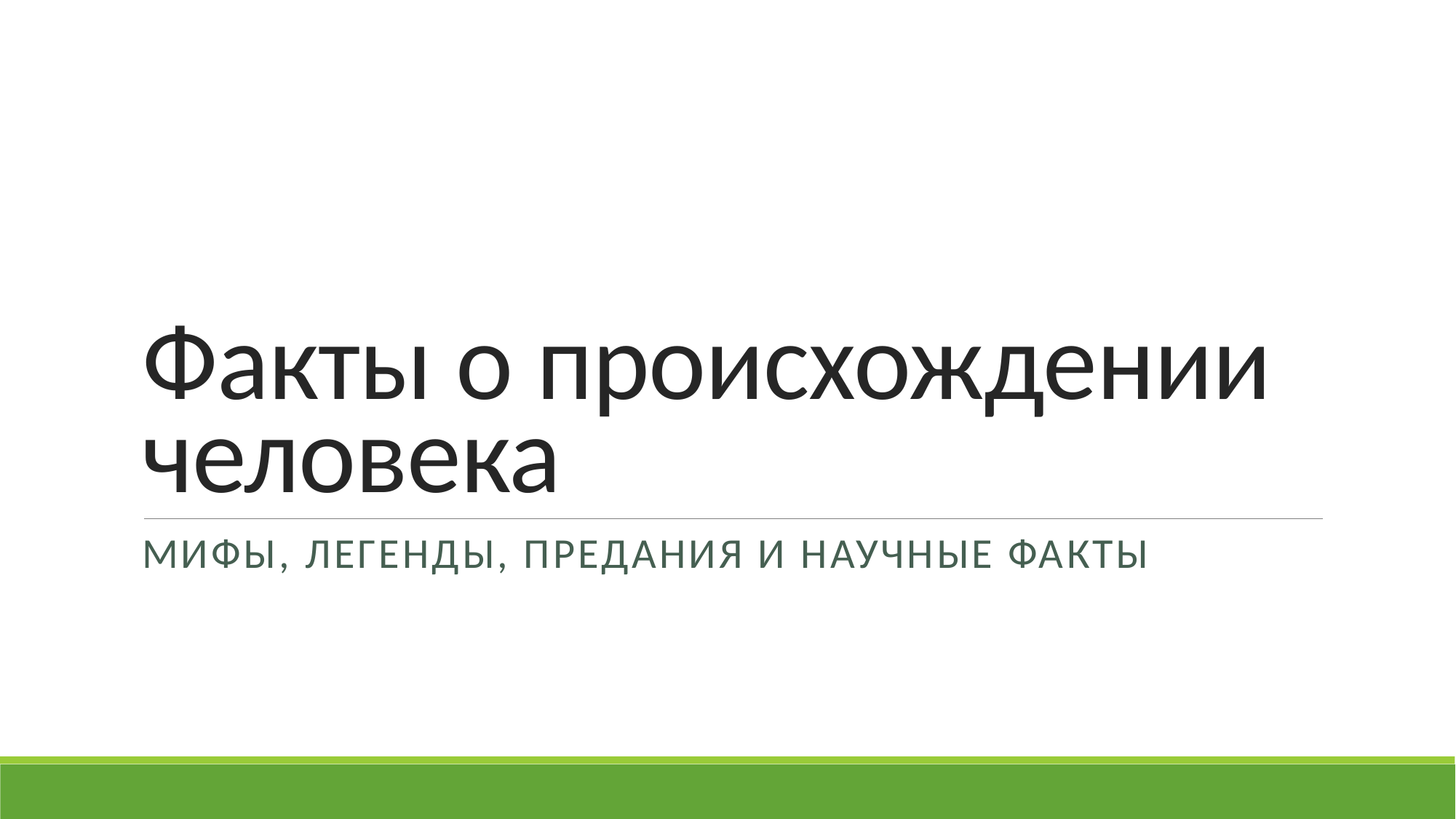

# Факты о происхождении человека
МИФЫ, ЛЕГЕНДЫ, ПРЕДАНИЯ И НАУЧНЫЕ ФАКТЫ